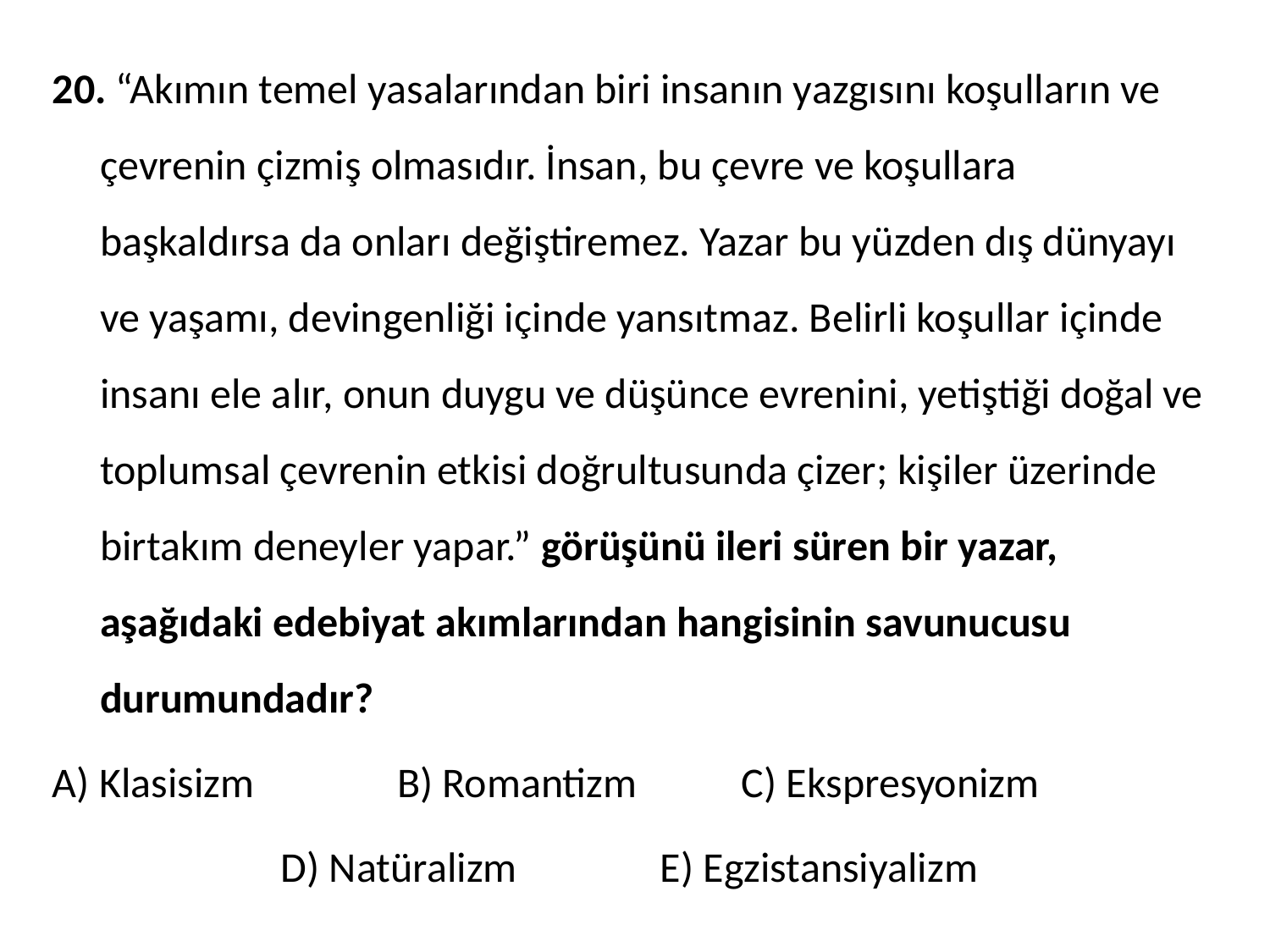

20. “Akımın temel yasalarından biri insanın yazgısını koşulların ve çevrenin çizmiş olmasıdır. İnsan, bu çevre ve koşullara başkaldırsa da onları değiştiremez. Yazar bu yüzden dış dünyayı ve yaşamı, devingenliği içinde yansıtmaz. Belirli koşullar içinde insanı ele alır, onun duygu ve düşünce evrenini, yetiştiği doğal ve toplumsal çevrenin etkisi doğrultusunda çizer; kişiler üzerinde birtakım deneyler yapar.” görüşünü ileri süren bir yazar, aşağıdaki edebiyat akımlarından hangisinin savunucusu durumundadır?
A) Klasisizm               B) Romantizm           C) Ekspresyonizm
                        D) Natüralizm               E) Egzistansiyalizm